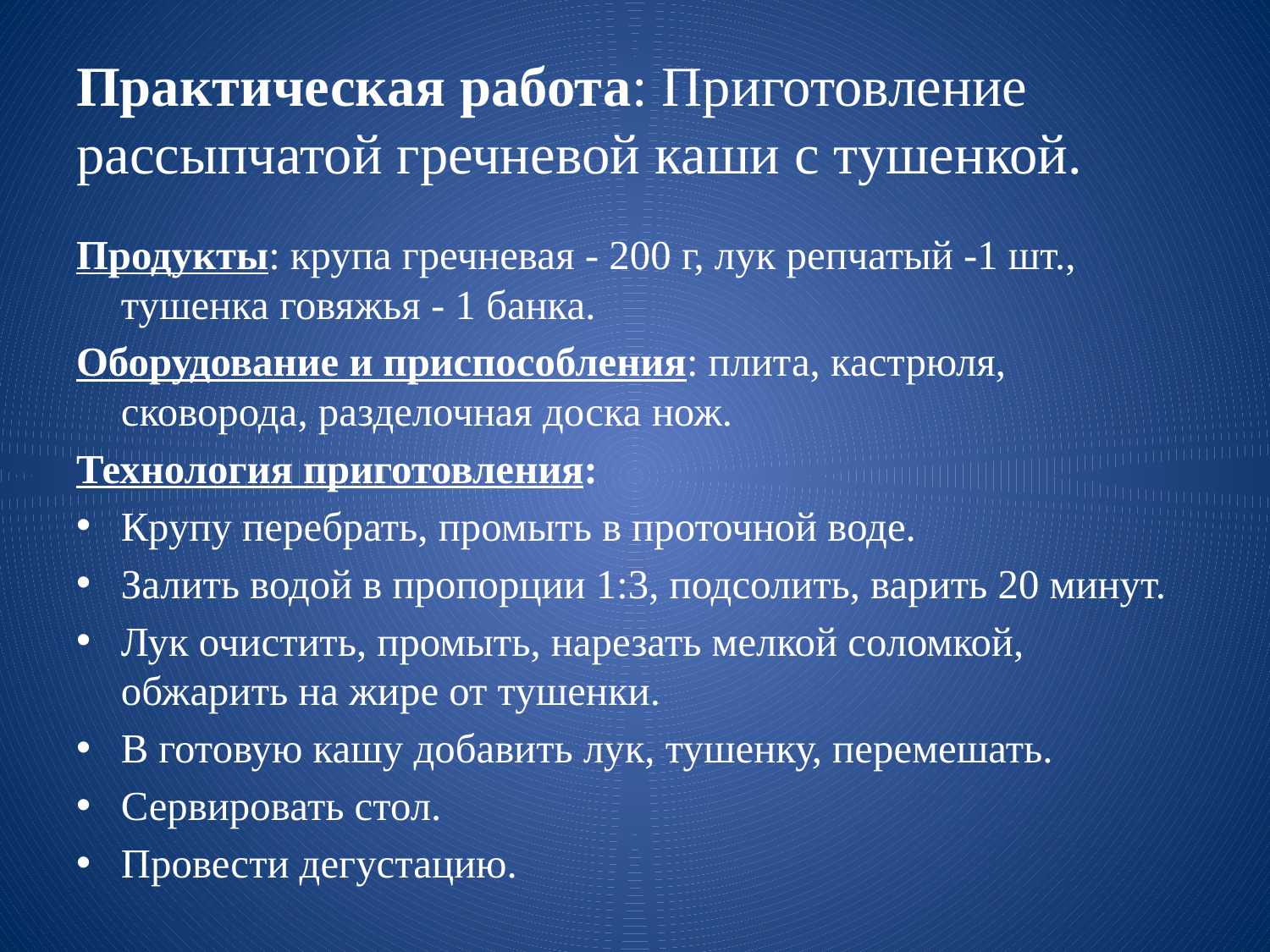

# Практическая работа: Приготовление рассыпчатой гречневой каши с тушенкой.
Продукты: крупа гречневая - 200 г, лук репчатый -1 шт., тушенка говяжья - 1 банка.
Оборудование и приспособления: плита, кастрюля, сковорода, разделочная доска нож.
Технология приготовления:
Крупу перебрать, промыть в проточной воде.
Залить водой в пропорции 1:3, подсолить, варить 20 минут.
Лук очистить, промыть, нарезать мелкой соломкой, обжарить на жире от тушенки.
В готовую кашу добавить лук, тушенку, перемешать.
Сервировать стол.
Провести дегустацию.